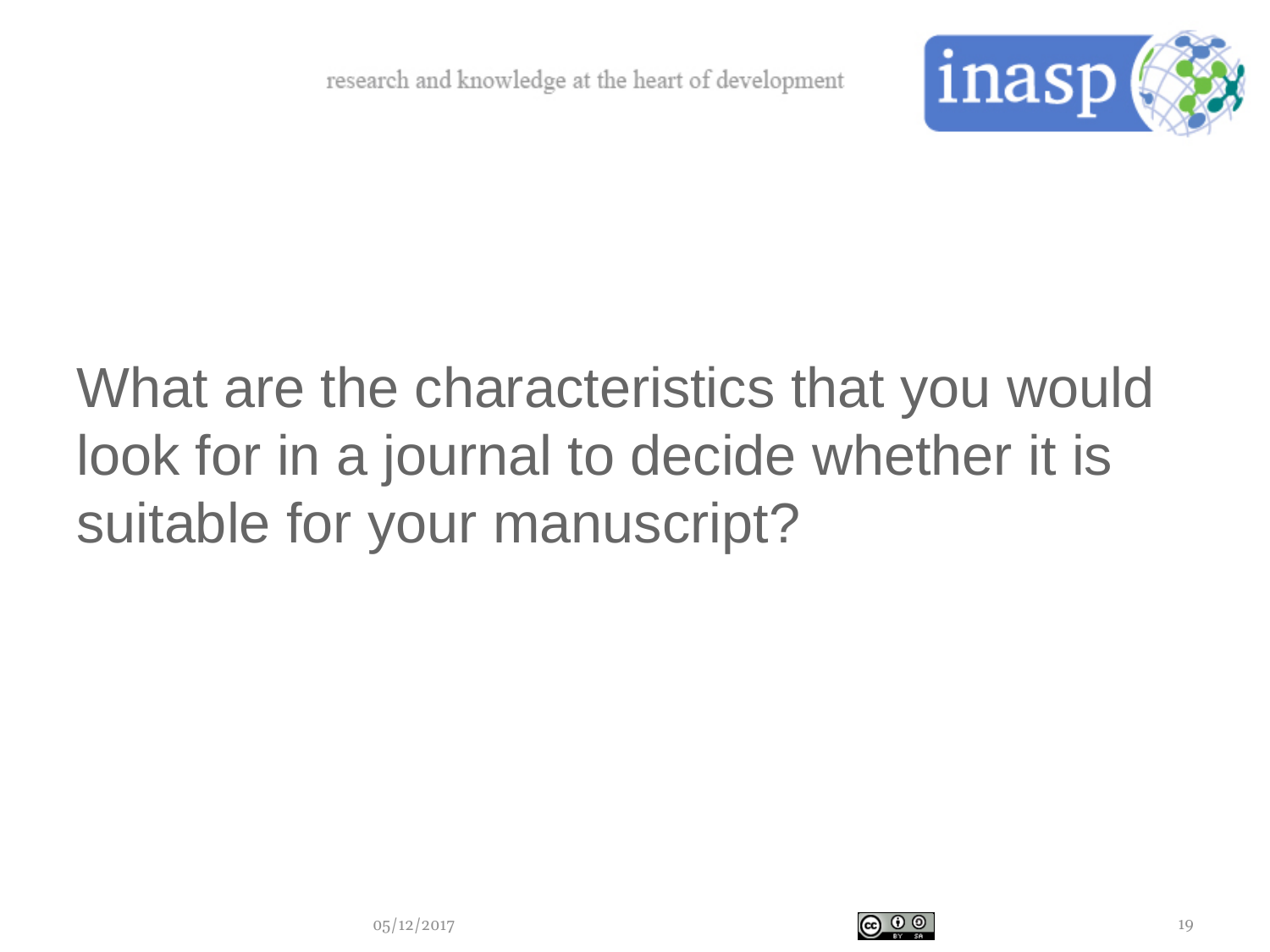

#

What are the characteristics that you would look for in a journal to decide whether it is suitable for your manuscript?
05/12/2017

19